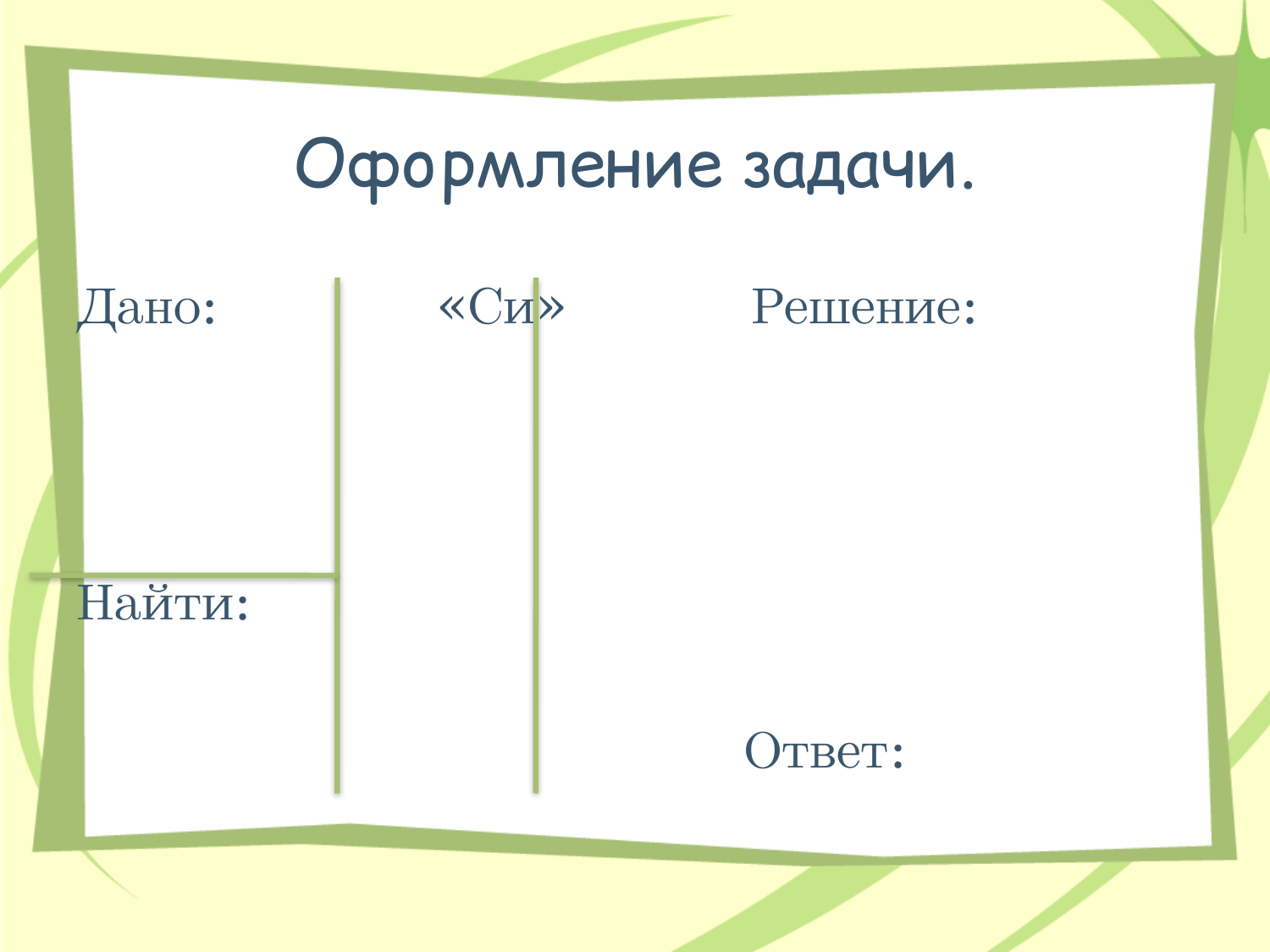

# Оформление задачи.
Дано:             «Си»           Решение:

Найти:

                                        Ответ: